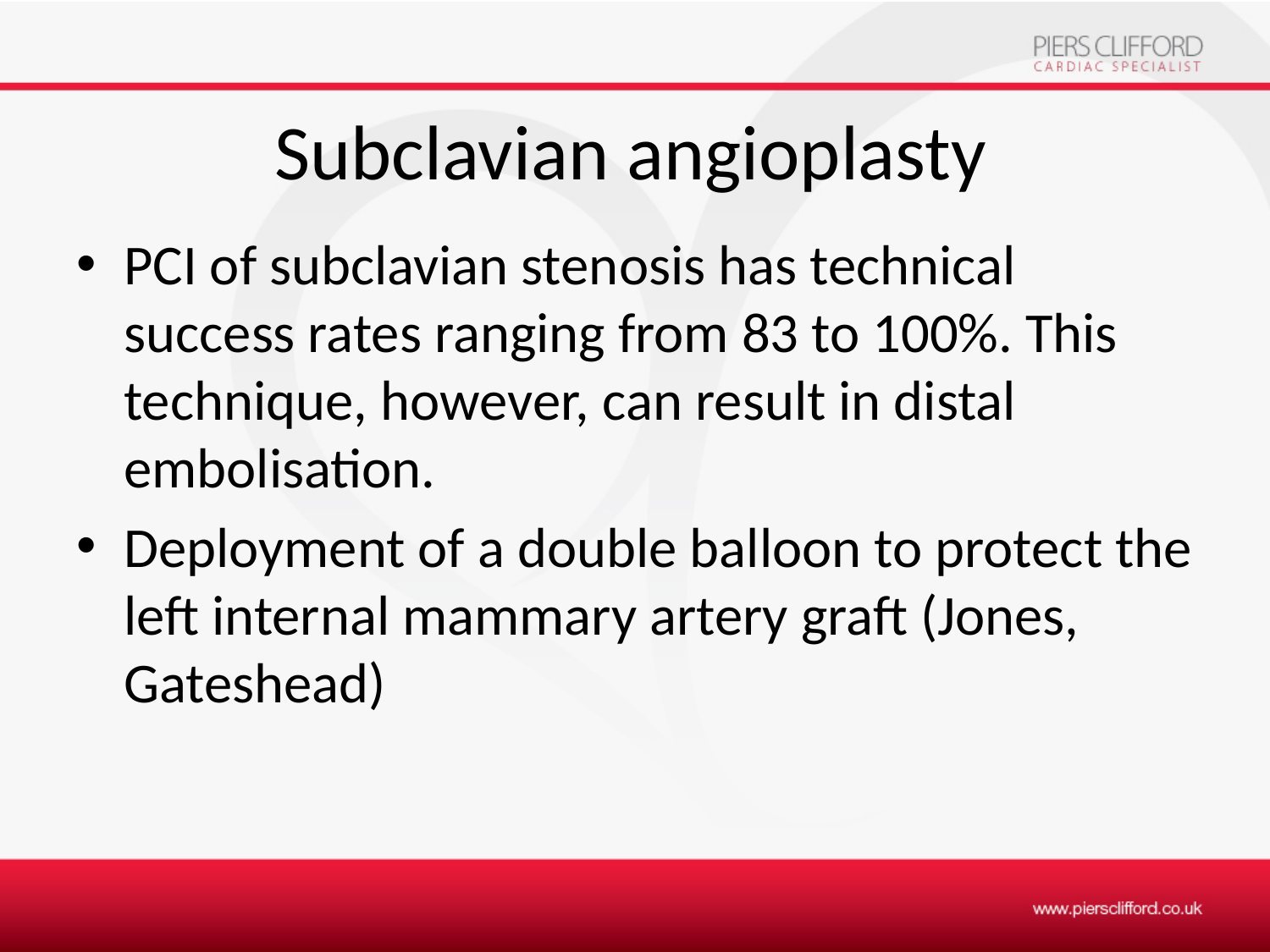

# Subclavian angioplasty
PCI of subclavian stenosis has technical success rates ranging from 83 to 100%. This technique, however, can result in distal embolisation.
Deployment of a double balloon to protect the left internal mammary artery graft (Jones, Gateshead)